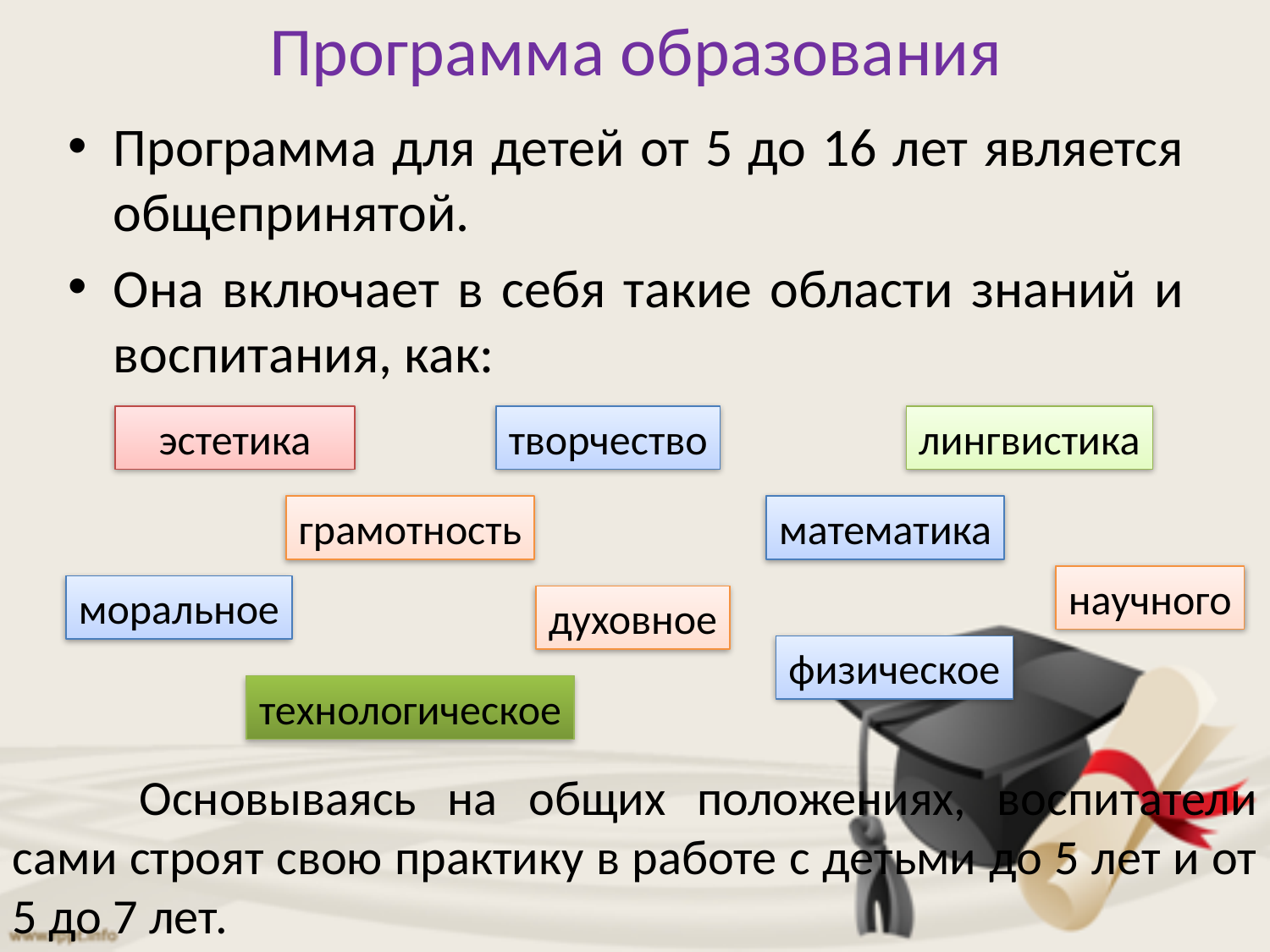

# Программа образования
Программа для детей от 5 до 16 лет является общепринятой.
Она включает в себя такие области знаний и воспитания, как:
эстетика
творчество
лингвистика
грамотность
математика
научного
моральное
духовное
физическое
технологическое
	Основываясь на общих положениях, воспитатели сами строят свою практику в работе с детьми до 5 лет и от 5 до 7 лет.